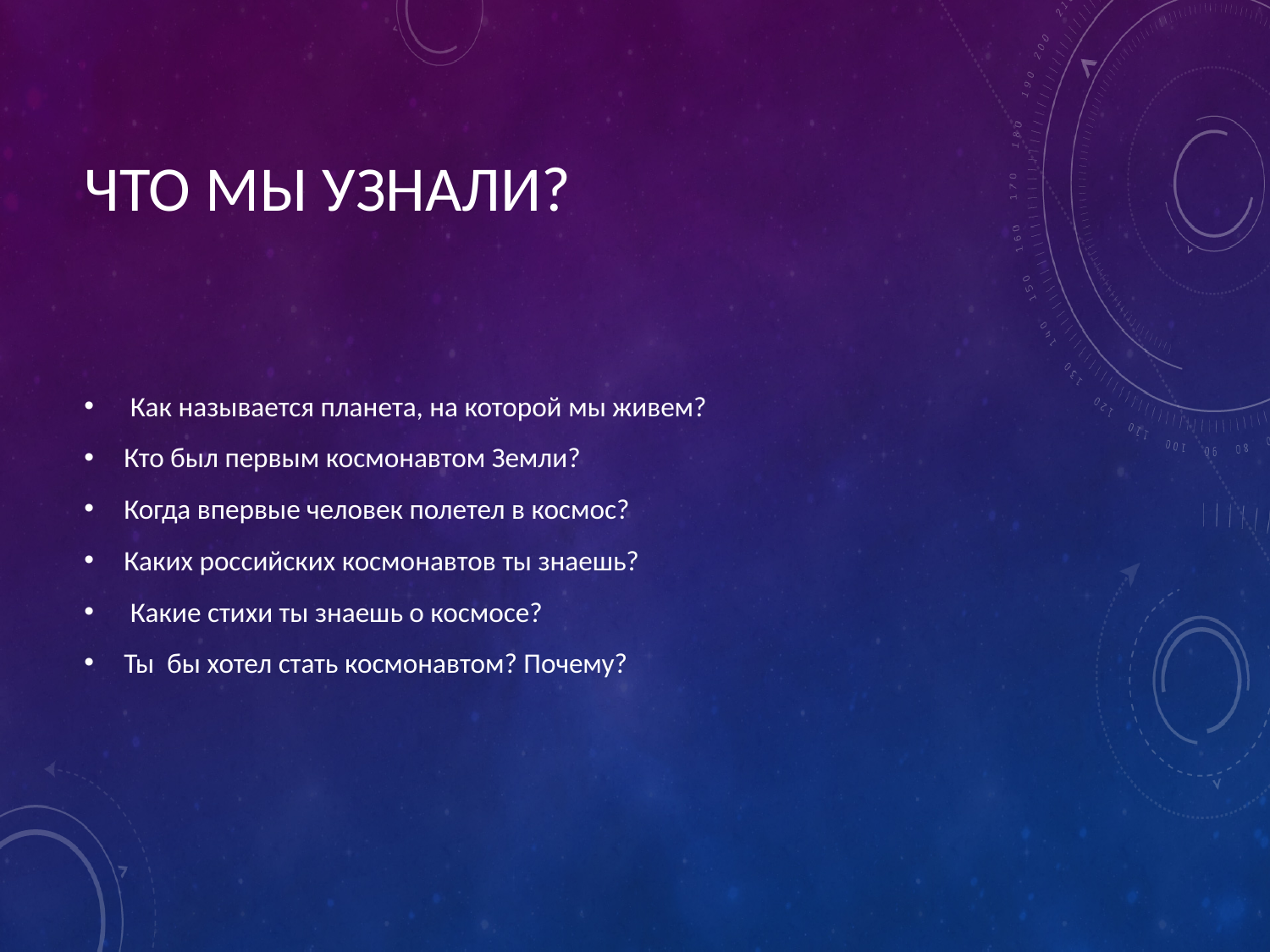

# Что мы узнали?
 Как называется планета, на которой мы живем?
Кто был первым космонавтом Земли?
Когда впервые человек полетел в космос?
Каких российских космонавтов ты знаешь?
 Какие стихи ты знаешь о космосе?
Ты  бы хотел стать космонавтом? Почему?